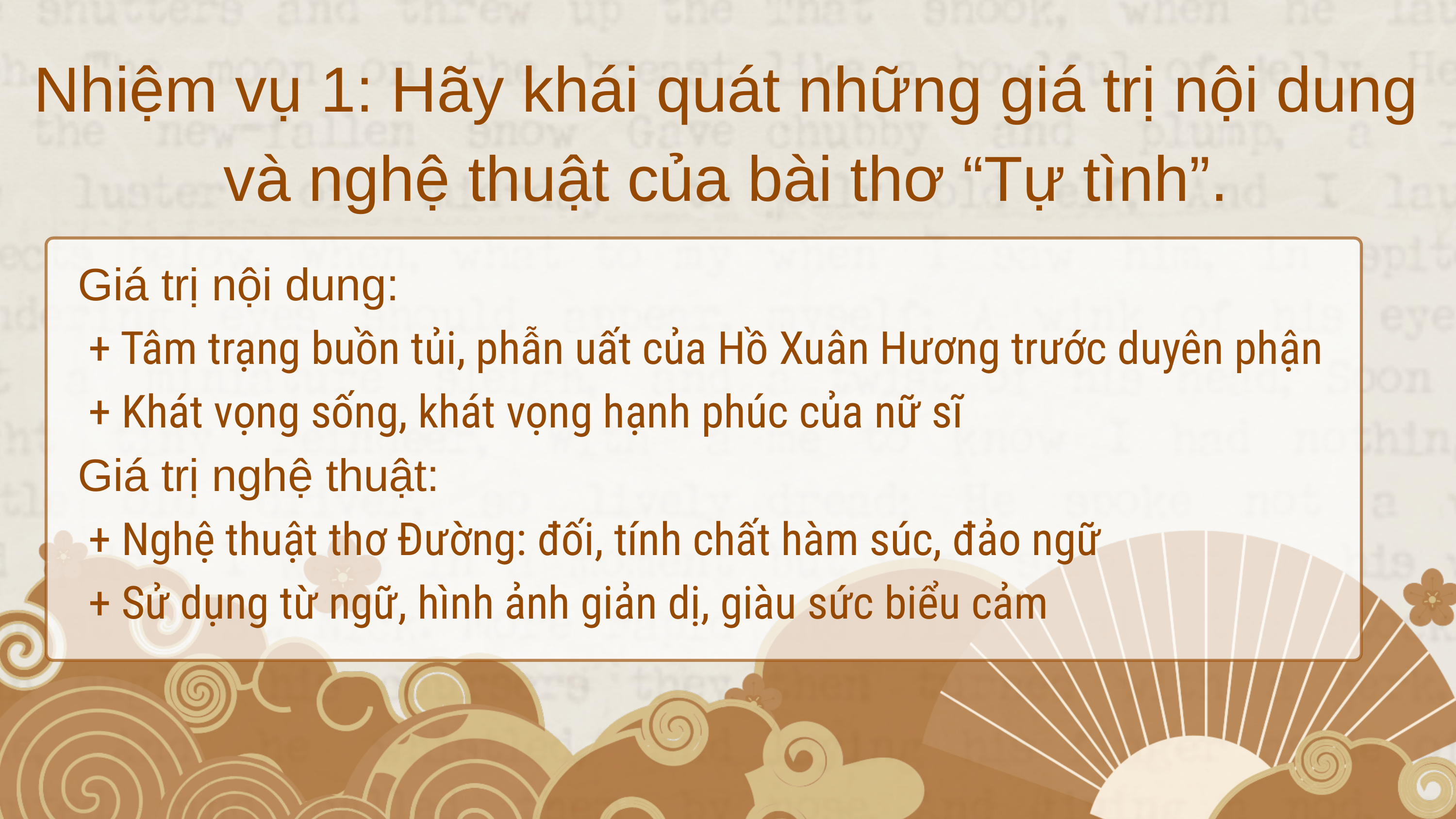

Nhiệm vụ 1: Hãy khái quát những giá trị nội dung và nghệ thuật của bài thơ “Tự tình”.

Giá trị nội dung:
 + Tâm trạng buồn tủi, phẫn uất của Hồ Xuân Hương trước duyên phận
 + Khát vọng sống, khát vọng hạnh phúc của nữ sĩ
Giá trị nghệ thuật:
 + Nghệ thuật thơ Đường: đối, tính chất hàm súc, đảo ngữ
 + Sử dụng từ ngữ, hình ảnh giản dị, giàu sức biểu cảm